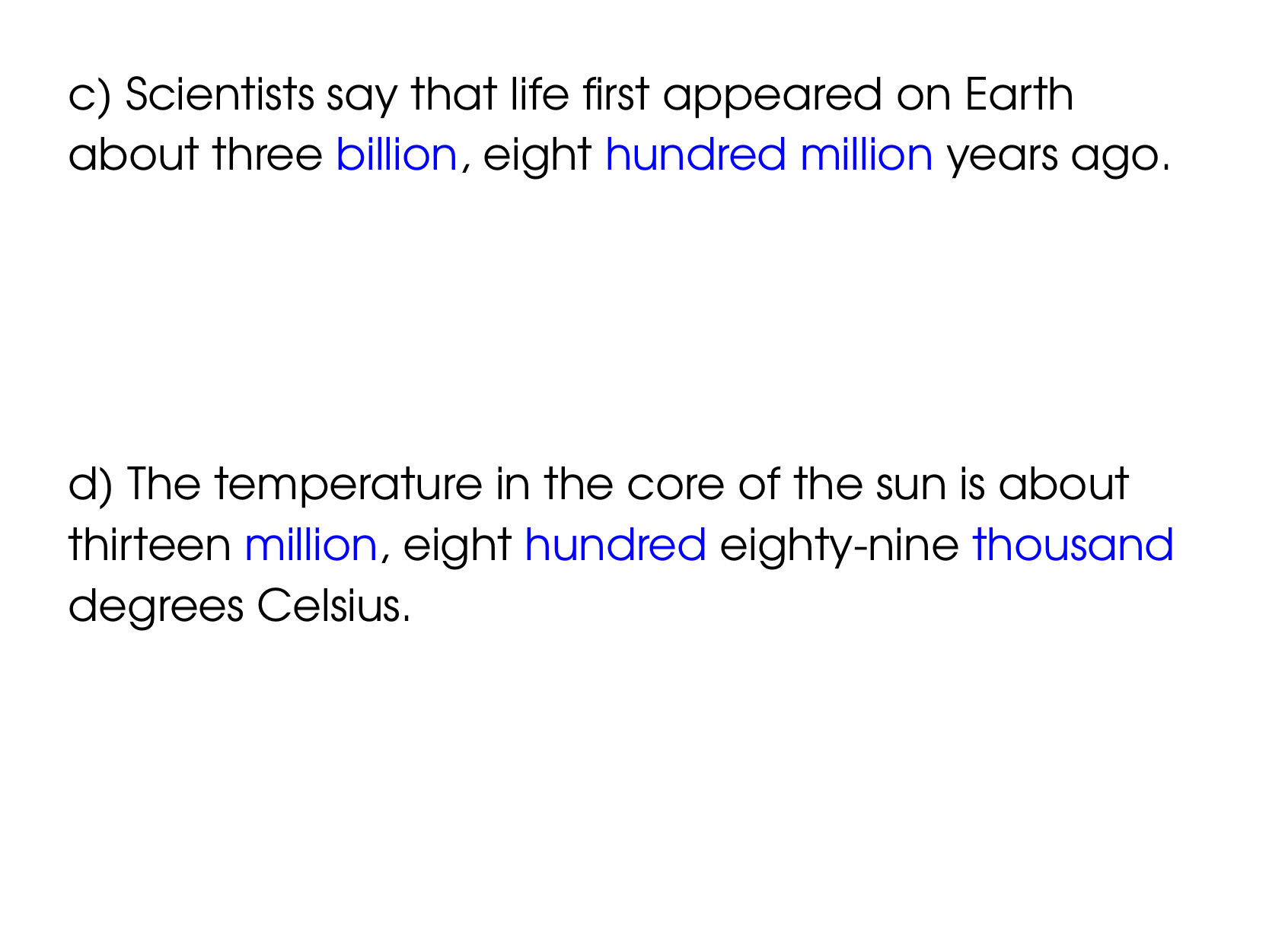

c) Scientists say that life first appeared on Earth about three billion, eight hundred million years ago.
d) The temperature in the core of the sun is about thirteen million, eight hundred eighty-nine thousand degrees Celsius.